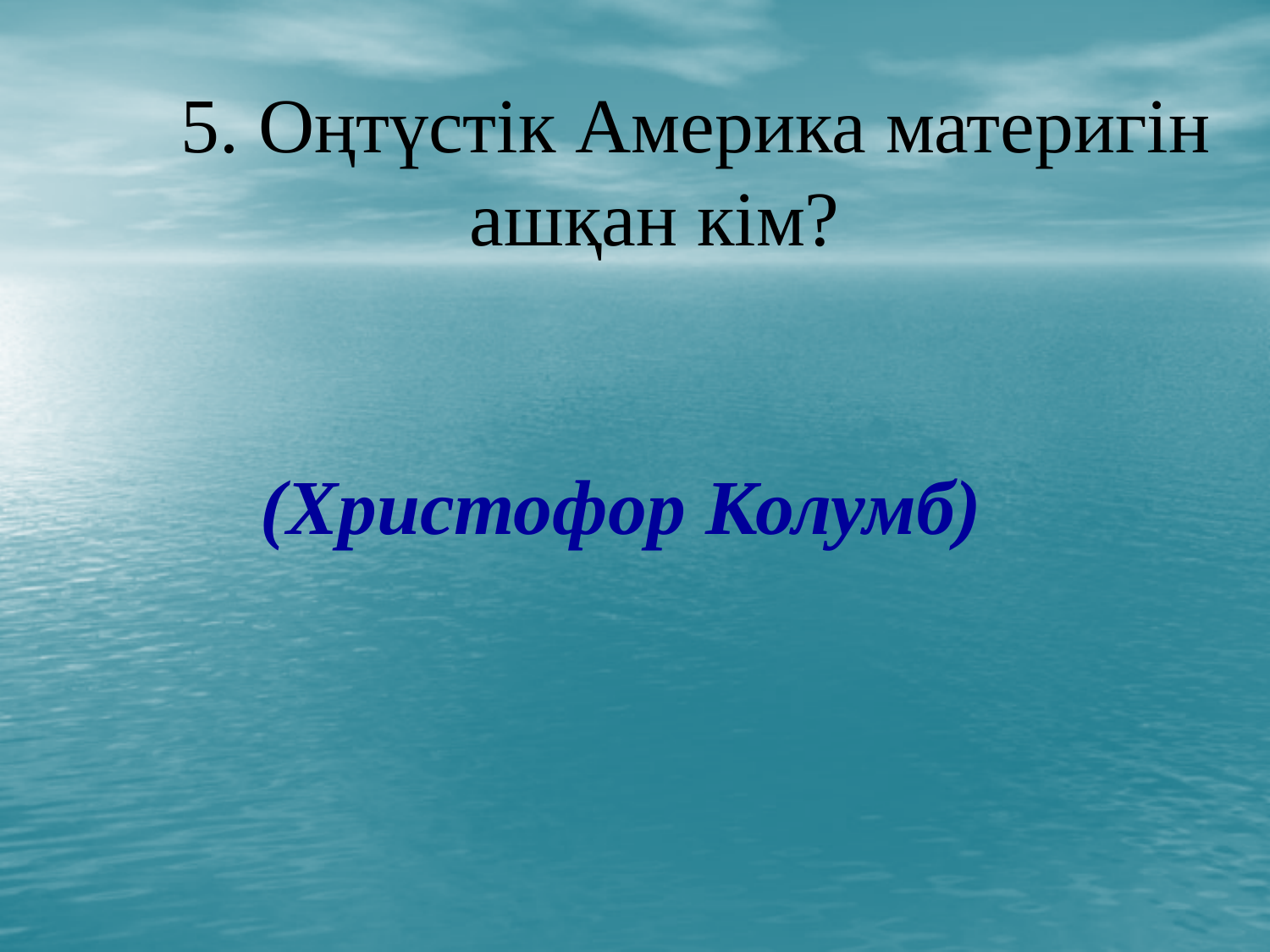

5. Оңтүстік Америка материгін ашқан кім?
(Христофор Колумб)